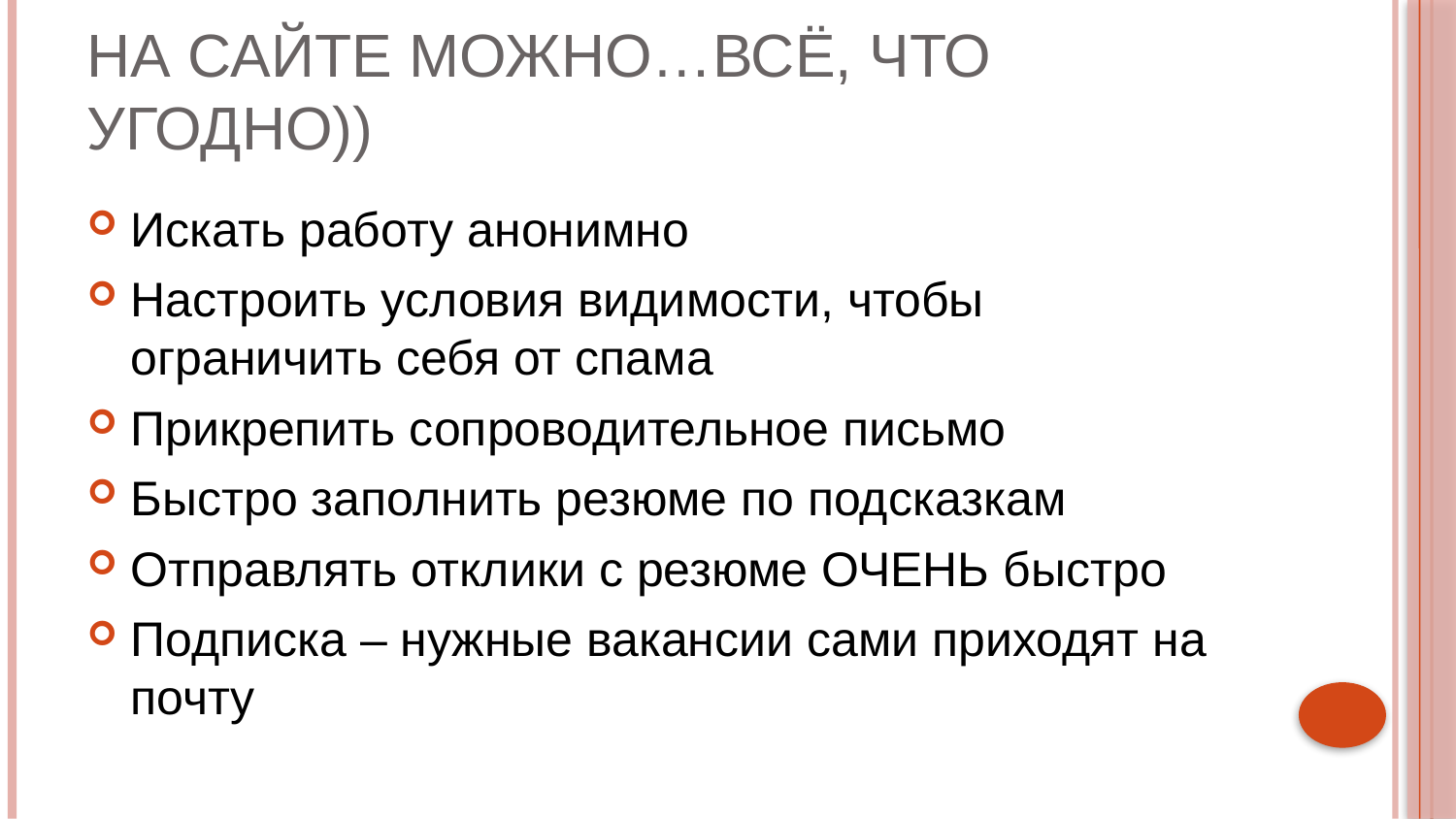

# На сайте можно…всё, что угодно))
Искать работу анонимно
Настроить условия видимости, чтобы ограничить себя от спама
Прикрепить сопроводительное письмо
Быстро заполнить резюме по подсказкам
Отправлять отклики с резюме ОЧЕНЬ быстро
Подписка – нужные вакансии сами приходят на почту